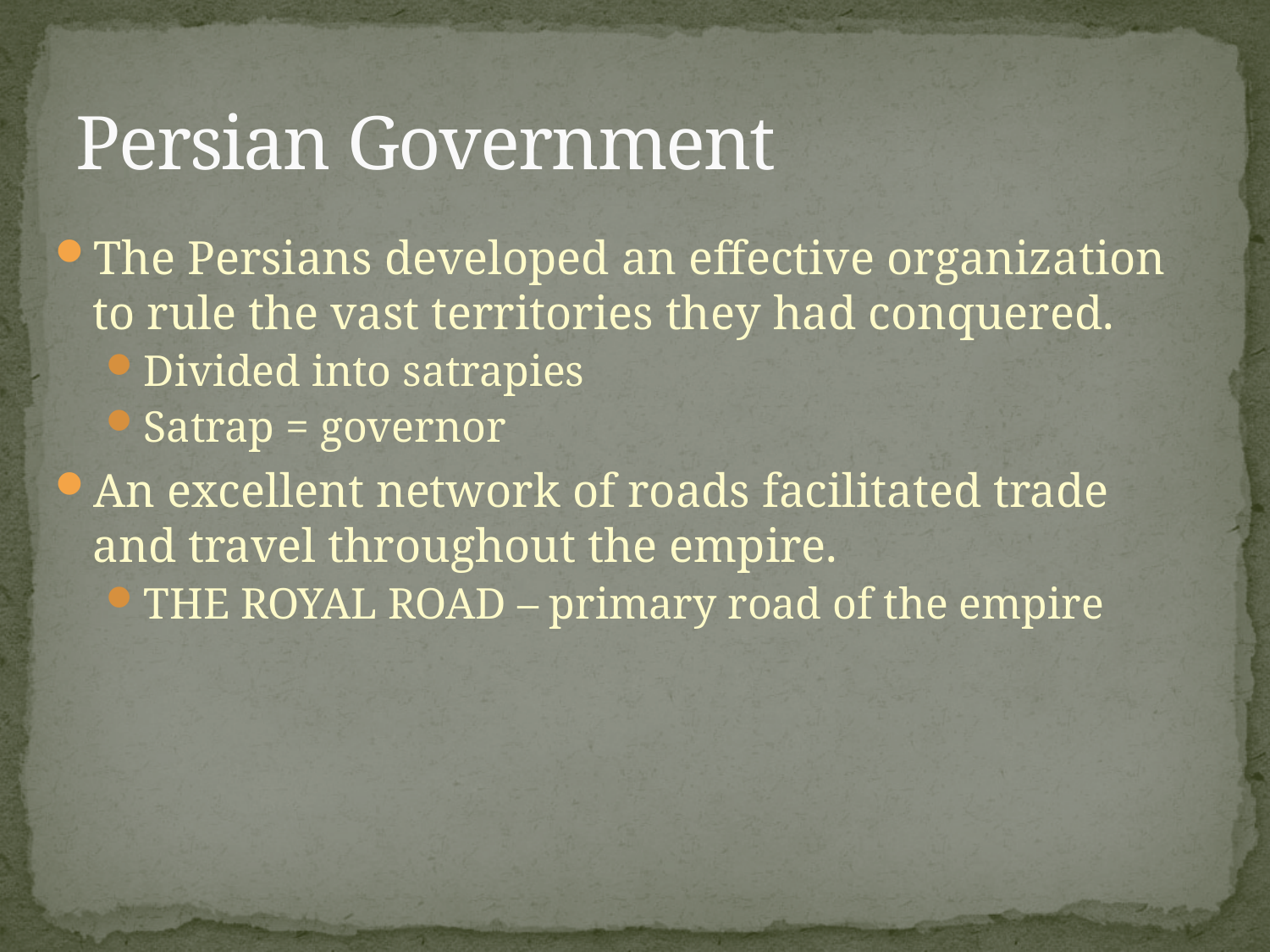

# Persian Government
The Persians developed an effective organization to rule the vast territories they had conquered.
Divided into satrapies
Satrap = governor
An excellent network of roads facilitated trade and travel throughout the empire.
THE ROYAL ROAD – primary road of the empire